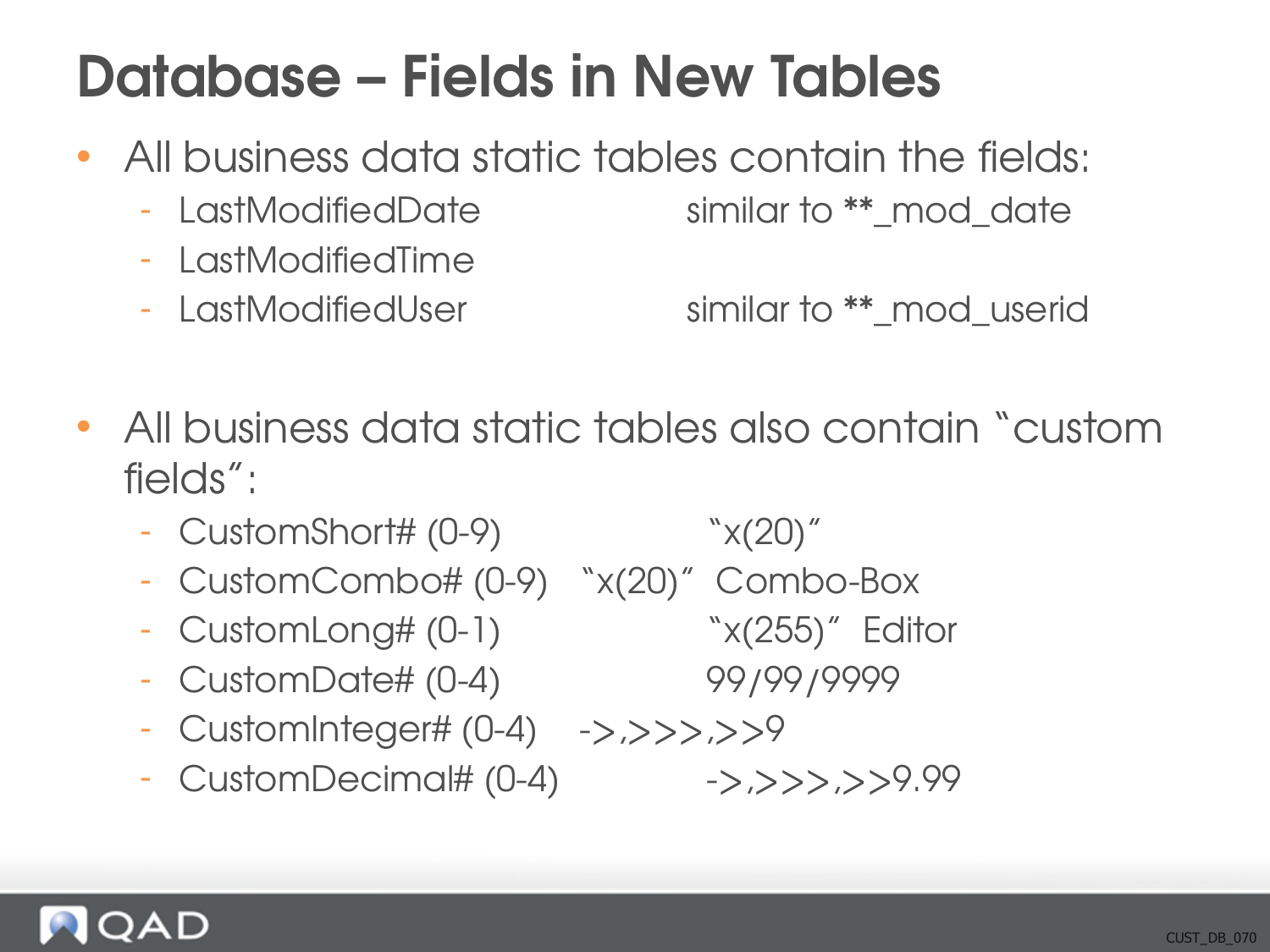

# Database – Fields in New Tables
All business data static tables contain the fields:
LastModifiedDate		similar to **_mod_date
LastModifiedTime
LastModifiedUser		similar to **_mod_userid

All business data static tables also contain “custom fields”:
CustomShort# (0-9)		  “x(20)”
CustomCombo# (0-9)	  “x(20)”  Combo-Box
CustomLong# (0-1)		  “x(255)”  Editor
CustomDate# (0-4)		  99/99/9999
CustomInteger# (0-4)	  ->,>>>,>>9
CustomDecimal# (0-4)	  ->,>>>,>>9.99
CUST_DB_070